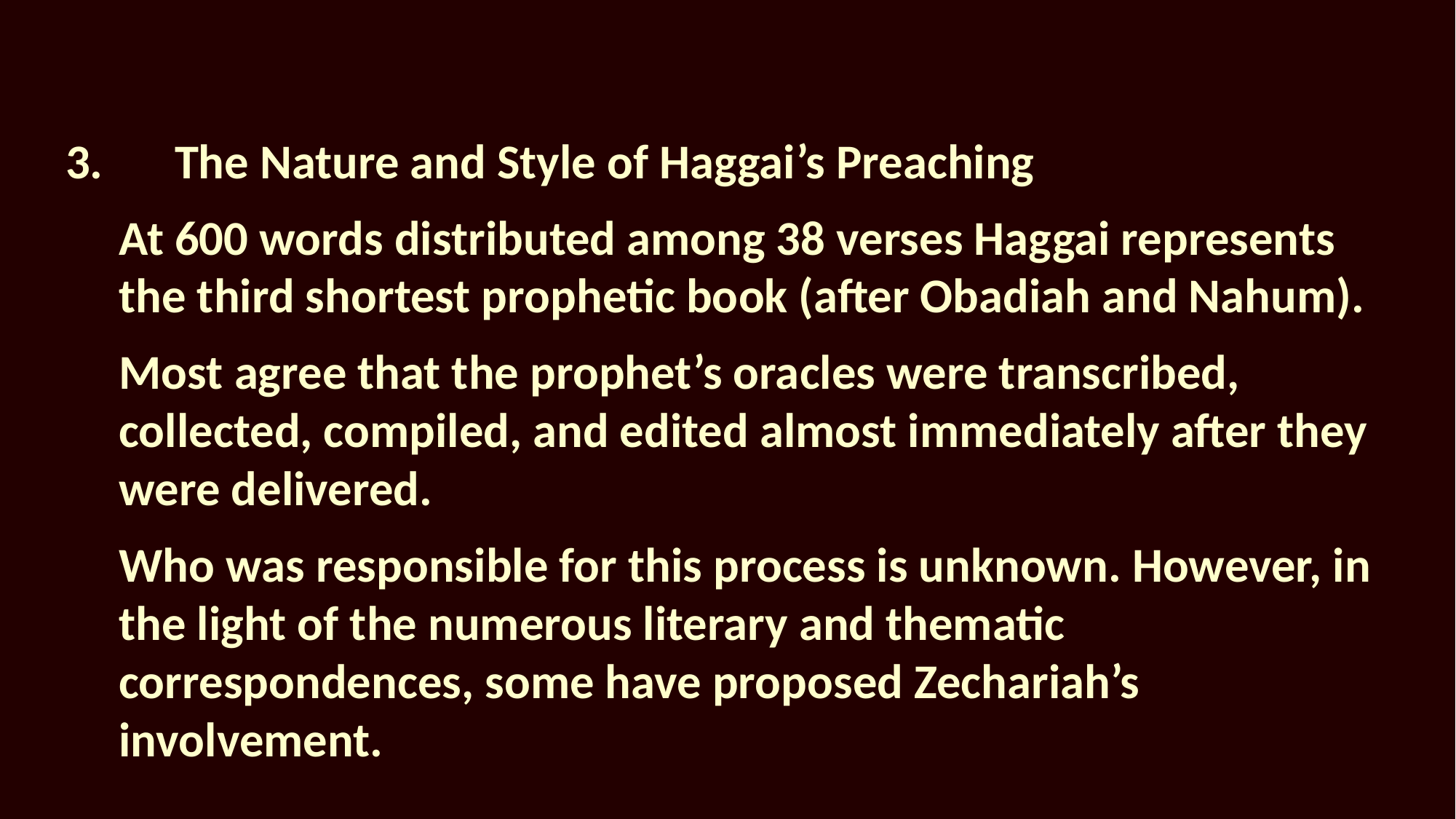

3.	The Nature and Style of Haggai’s Preaching
At 600 words distributed among 38 verses Haggai represents the third shortest prophetic book (after Obadiah and Nahum).
Most agree that the prophet’s oracles were transcribed, collected, compiled, and edited almost immediately after they were delivered.
Who was responsible for this process is unknown. However, in the light of the numerous literary and thematic correspondences, some have proposed Zechariah’s involvement.